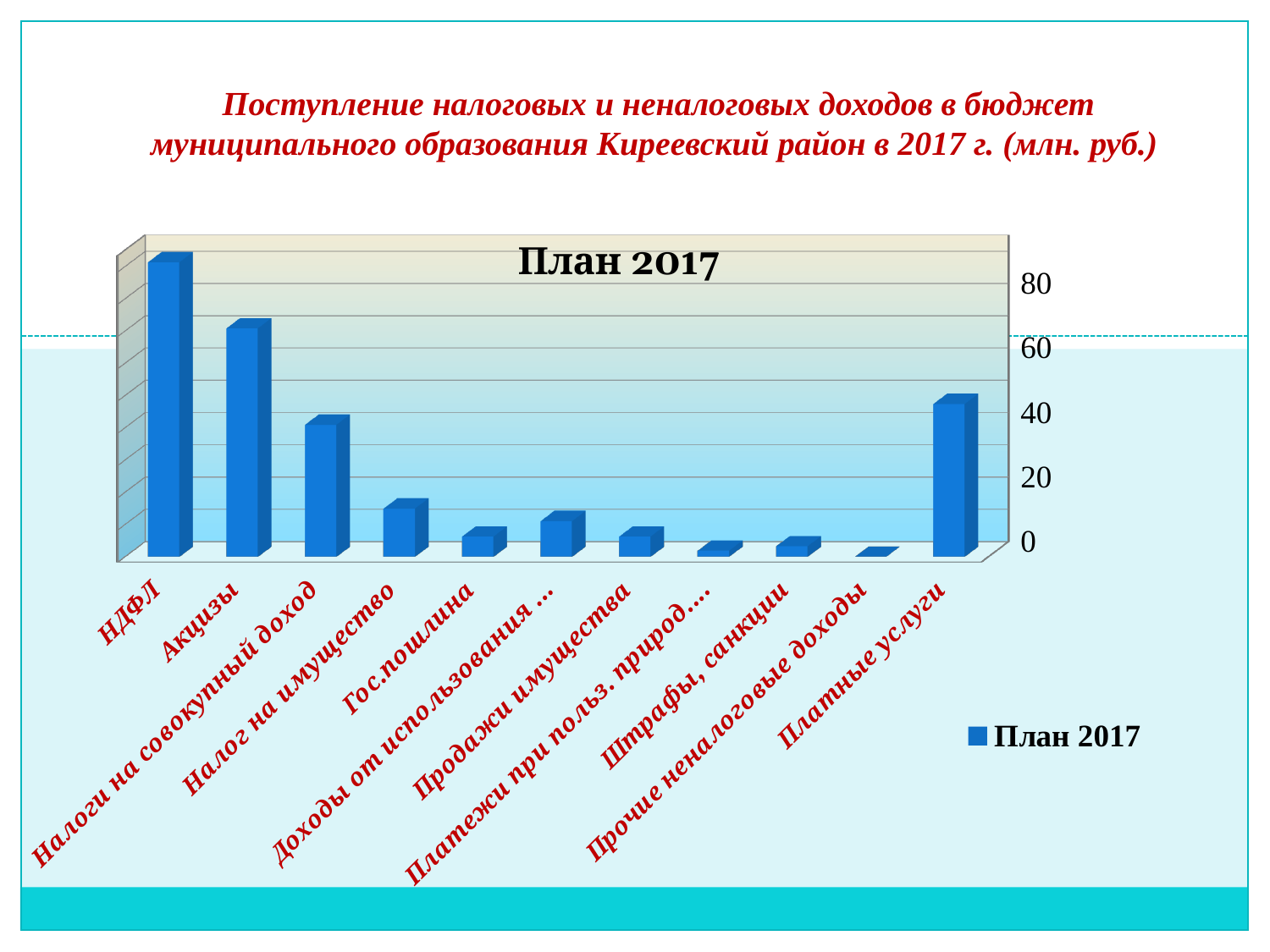

# Поступление налоговых и неналоговых доходов в бюджет муниципального образования Киреевский район в 2017 г. (млн. руб.)

[unsupported chart]